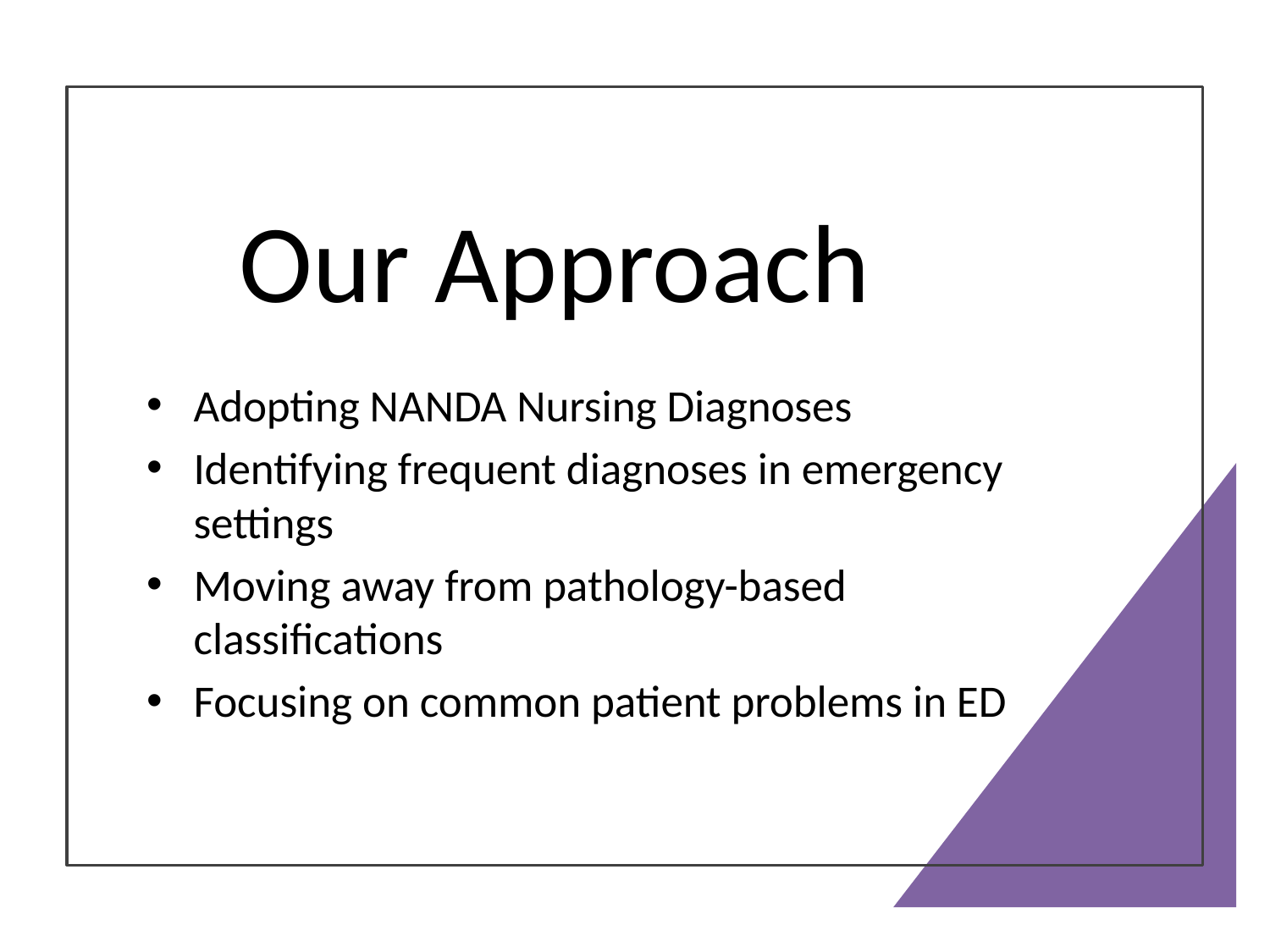

# Our Approach
Adopting NANDA Nursing Diagnoses
Identifying frequent diagnoses in emergency settings
Moving away from pathology-based classifications
Focusing on common patient problems in ED